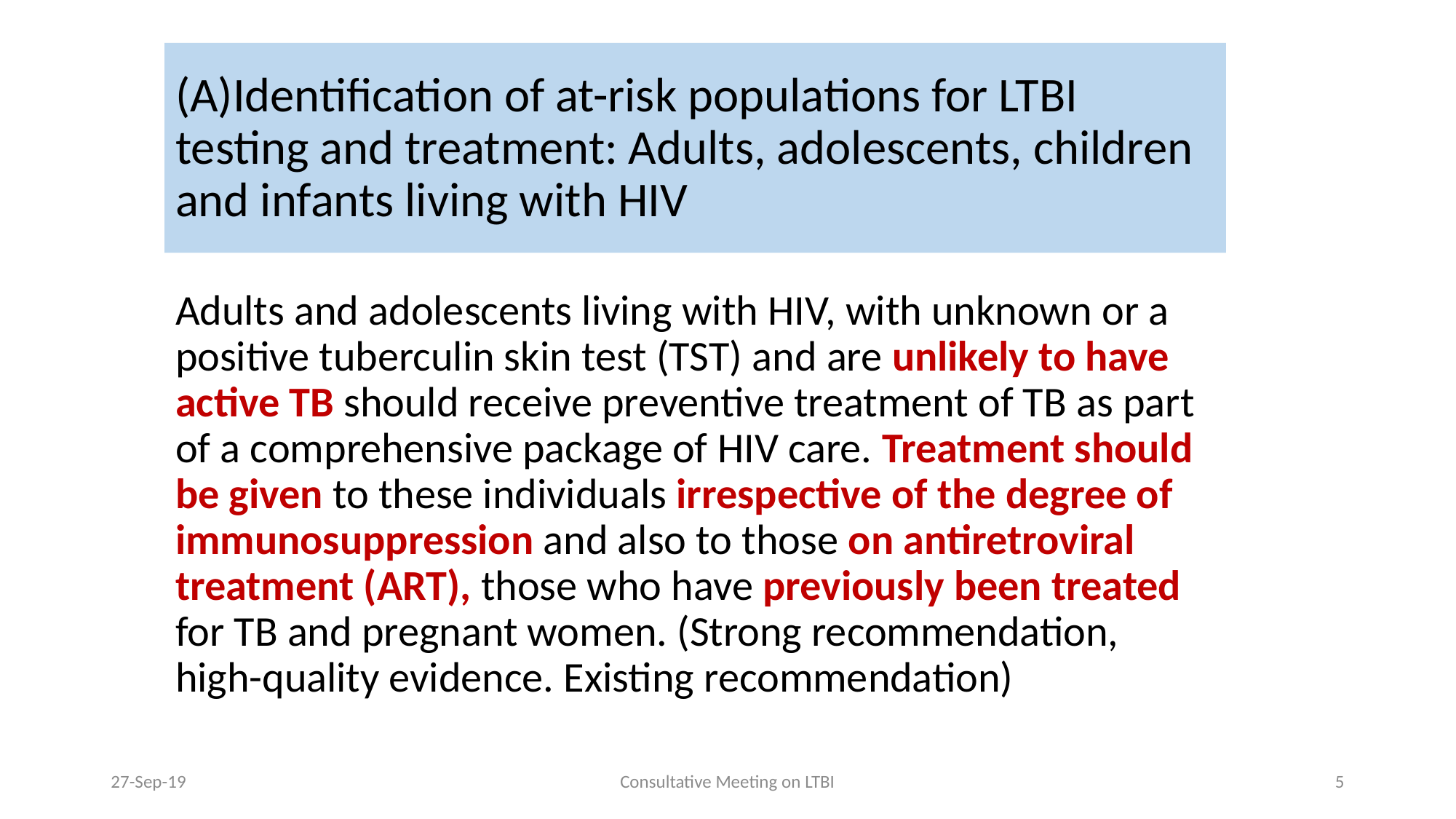

# (A)Identification of at-risk populations for LTBI testing and treatment: Adults, adolescents, children and infants living with HIV
Adults and adolescents living with HIV, with unknown or a positive tuberculin skin test (TST) and are unlikely to have active TB should receive preventive treatment of TB as part of a comprehensive package of HIV care. Treatment should be given to these individuals irrespective of the degree of immunosuppression and also to those on antiretroviral treatment (ART), those who have previously been treated for TB and pregnant women. (Strong recommendation, high-quality evidence. Existing recommendation)
27-Sep-19
Consultative Meeting on LTBI
5